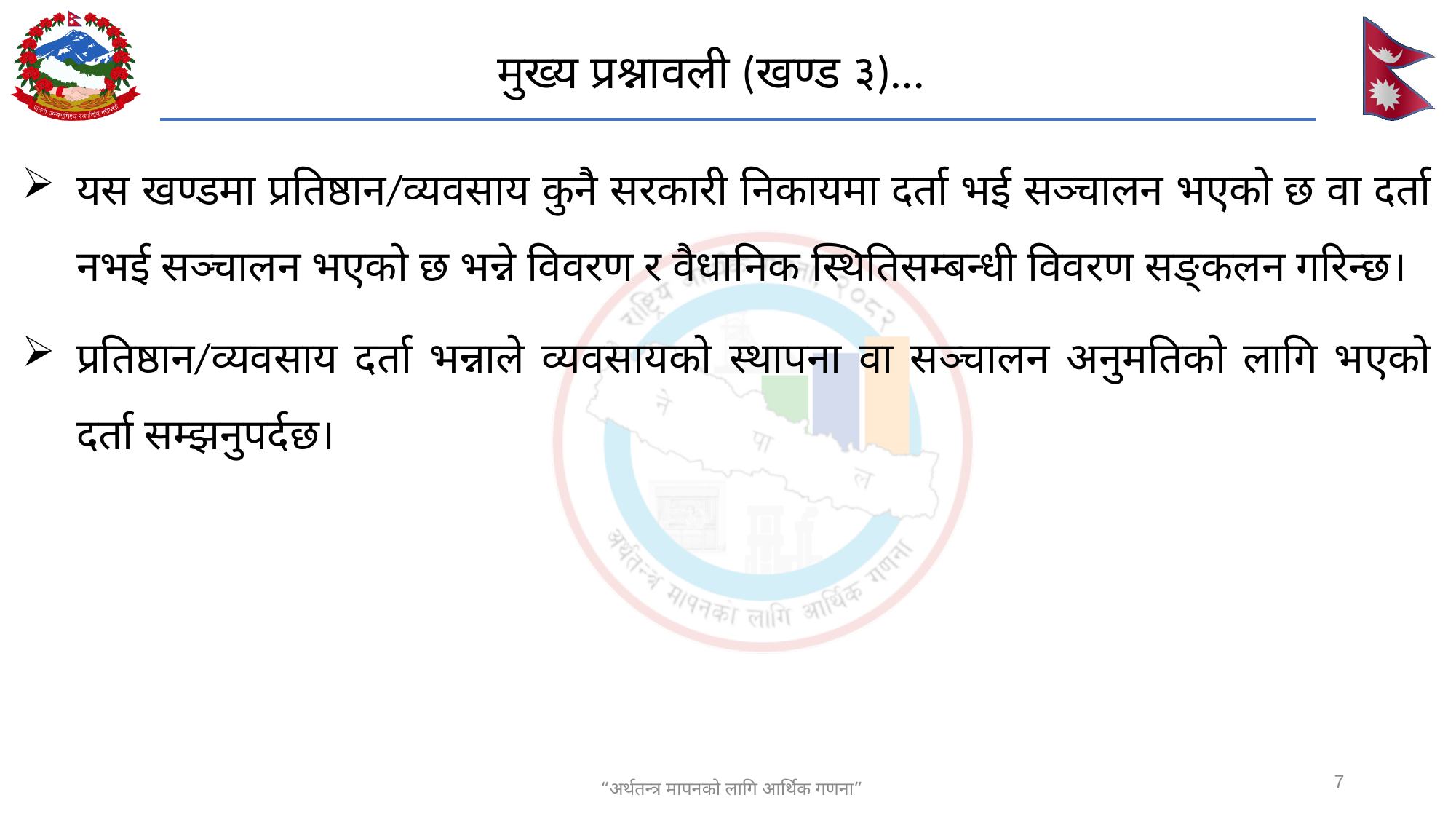

# मुख्य प्रश्नावली (खण्ड ३)…
यस खण्डमा प्रतिष्ठान/व्यवसाय कुनै सरकारी निकायमा दर्ता भई सञ्चालन भएको छ वा दर्ता नभई सञ्चालन भएको छ भन्ने विवरण र वैधानिक स्थितिसम्बन्धी विवरण सङ्कलन गरिन्छ।
प्रतिष्ठान/व्यवसाय दर्ता भन्नाले व्यवसायको स्थापना वा सञ्चालन अनुमतिको लागि भएको दर्ता सम्झनुपर्दछ।
7
“अर्थतन्त्र मापनको लागि आर्थिक गणना”